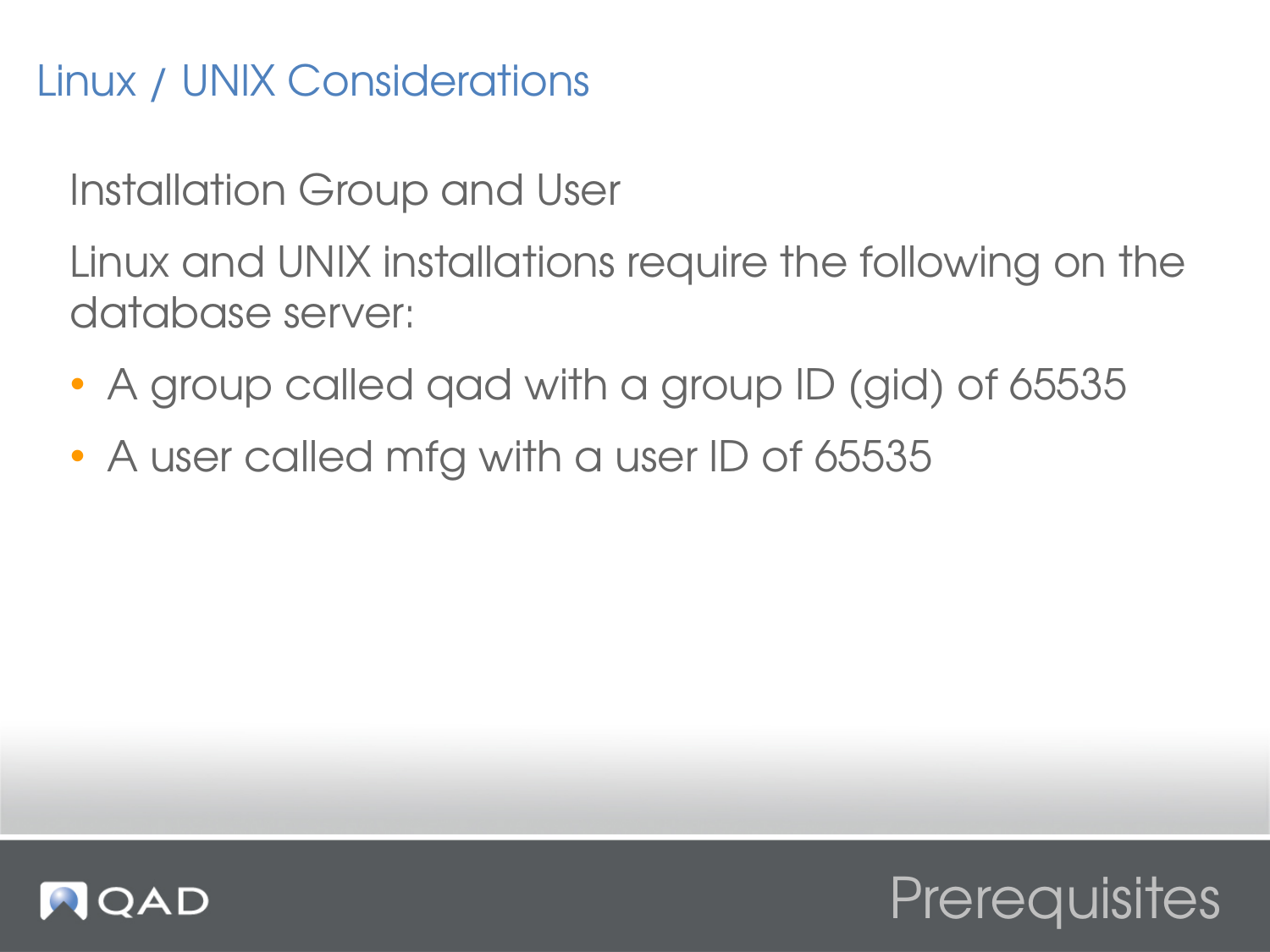

Linux / UNIX Considerations
Installation Group and User
Linux and UNIX installations require the following on the database server:
A group called qad with a group ID (gid) of 65535
A user called mfg with a user ID of 65535

# Prerequisites